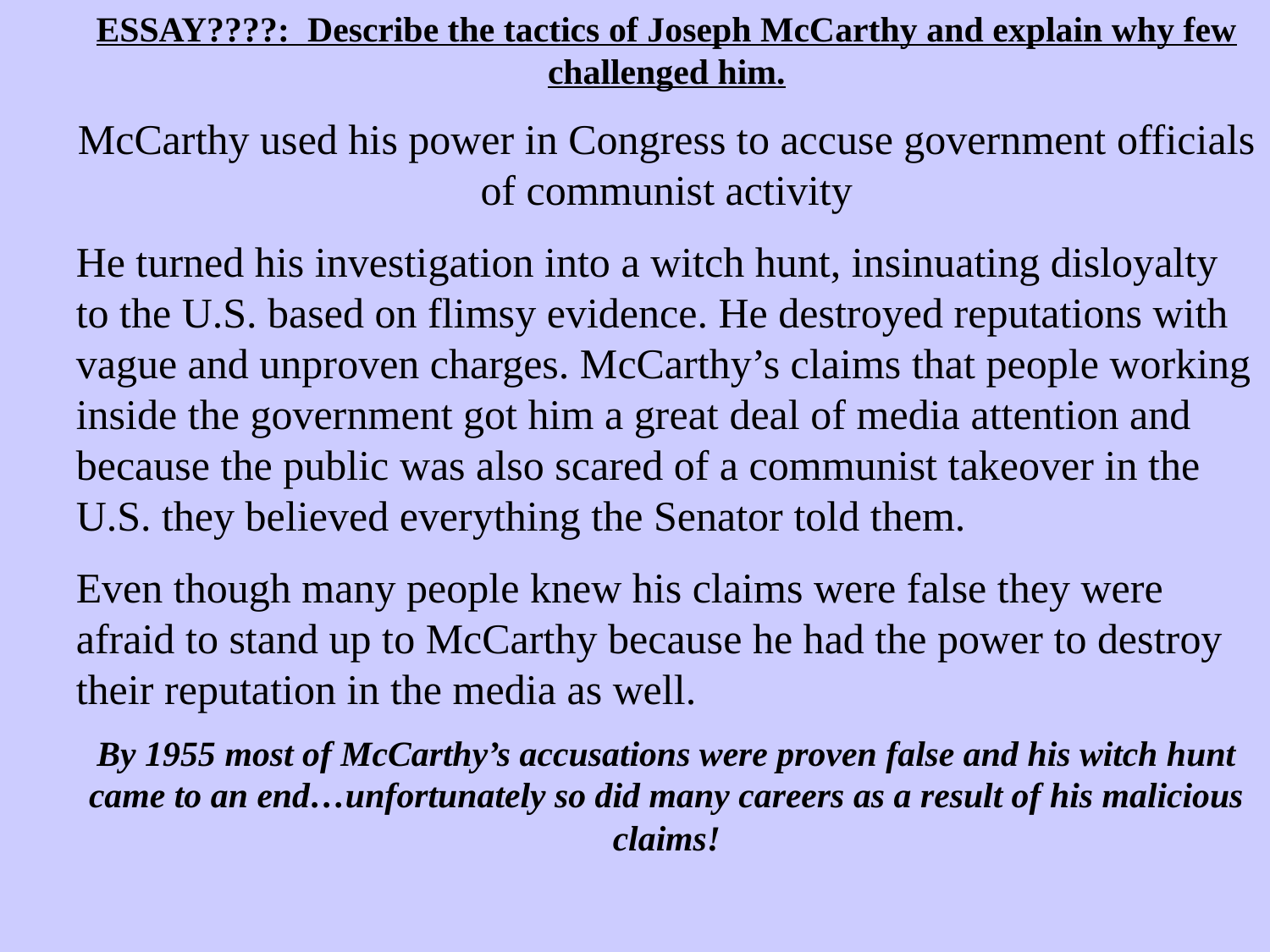

ESSAY????:  Describe the tactics of Joseph McCarthy and explain why few challenged him.
McCarthy used his power in Congress to accuse government officials of communist activity
He turned his investigation into a witch hunt, insinuating disloyalty to the U.S. based on flimsy evidence. He destroyed reputations with vague and unproven charges. McCarthy’s claims that people working inside the government got him a great deal of media attention and because the public was also scared of a communist takeover in the U.S. they believed everything the Senator told them.
Even though many people knew his claims were false they were afraid to stand up to McCarthy because he had the power to destroy their reputation in the media as well.
By 1955 most of McCarthy’s accusations were proven false and his witch hunt came to an end…unfortunately so did many careers as a result of his malicious claims!